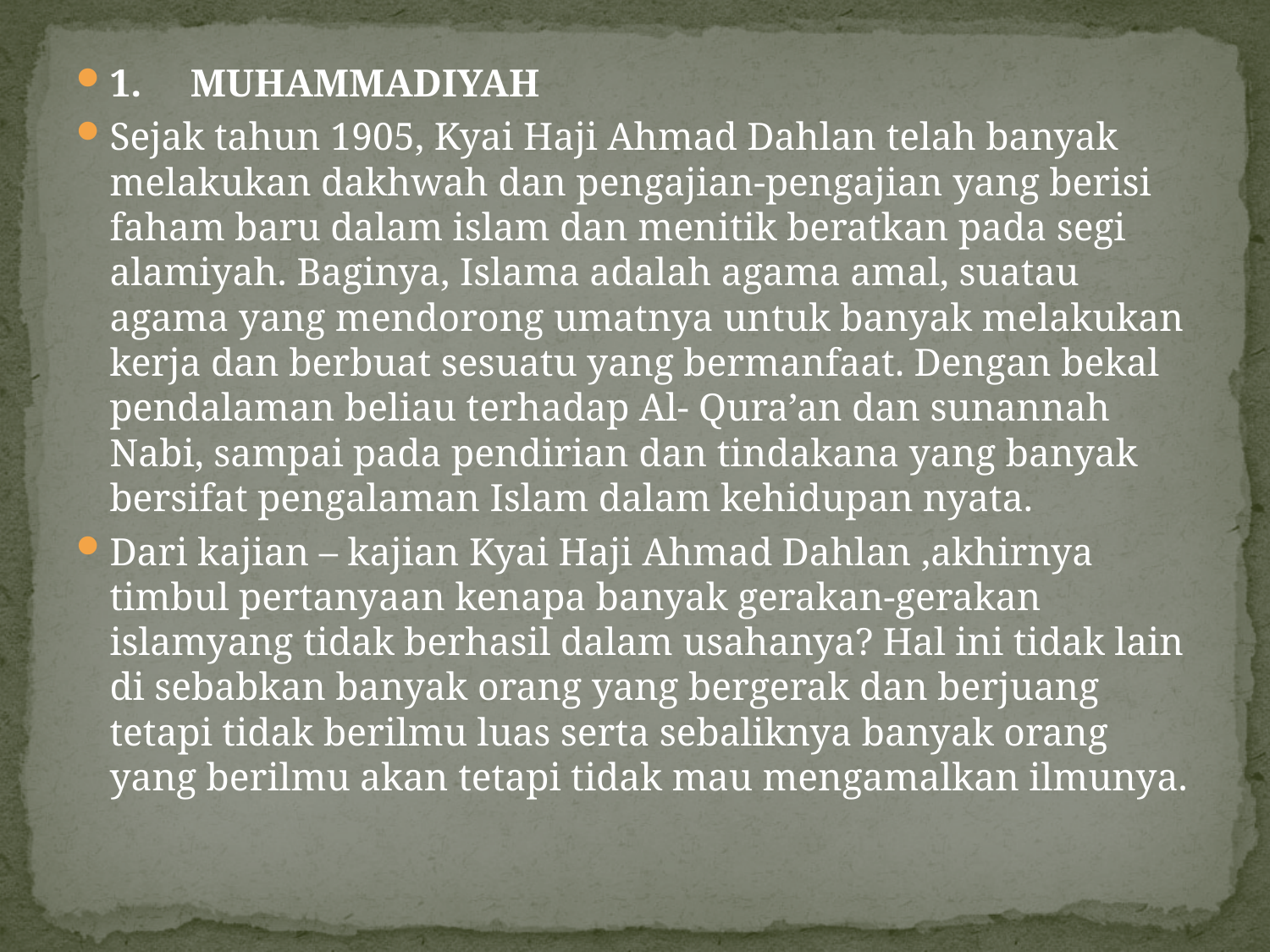

1.     MUHAMMADIYAH
Sejak tahun 1905, Kyai Haji Ahmad Dahlan telah banyak melakukan dakhwah dan pengajian-pengajian yang berisi faham baru dalam islam dan menitik beratkan pada segi alamiyah. Baginya, Islama adalah agama amal, suatau agama yang mendorong umatnya untuk banyak melakukan kerja dan berbuat sesuatu yang bermanfaat. Dengan bekal pendalaman beliau terhadap Al- Qura’an dan sunannah Nabi, sampai pada pendirian dan tindakana yang banyak bersifat pengalaman Islam dalam kehidupan nyata.
Dari kajian – kajian Kyai Haji Ahmad Dahlan ,akhirnya timbul pertanyaan kenapa banyak gerakan-gerakan islamyang tidak berhasil dalam usahanya? Hal ini tidak lain di sebabkan banyak orang yang bergerak dan berjuang tetapi tidak berilmu luas serta sebaliknya banyak orang yang berilmu akan tetapi tidak mau mengamalkan ilmunya.